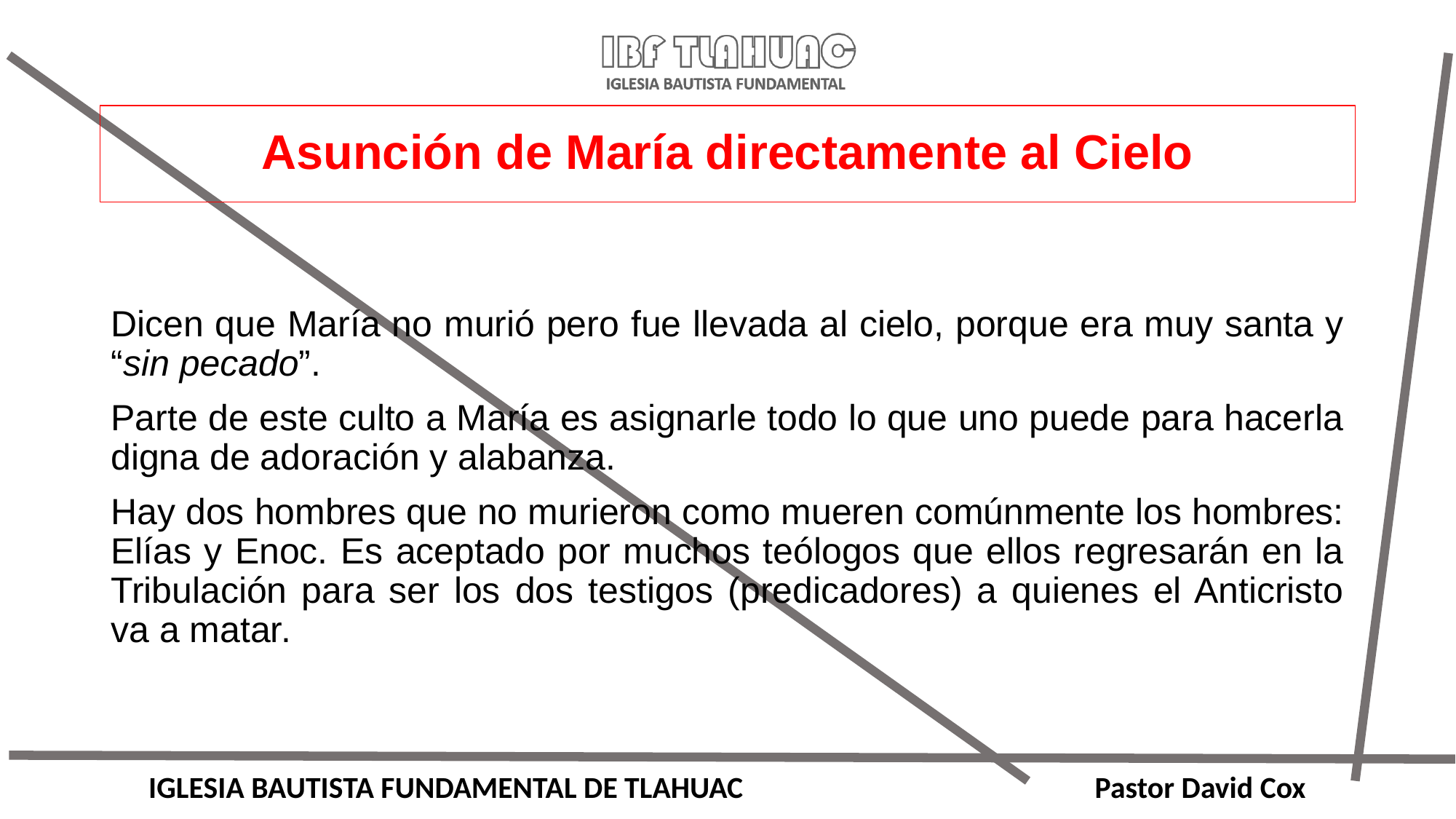

# Asunción de María directamente al Cielo
Dicen que María no murió pero fue llevada al cielo, porque era muy santa y “sin pecado”.
Parte de este culto a María es asignarle todo lo que uno puede para hacerla digna de adoración y alabanza.
Hay dos hombres que no murieron como mueren comúnmente los hombres: Elías y Enoc. Es aceptado por muchos teólogos que ellos regresarán en la Tribulación para ser los dos testigos (predicadores) a quienes el Anticristo va a matar.
IGLESIA BAUTISTA FUNDAMENTAL DE TLAHUAC                                                   Pastor David Cox